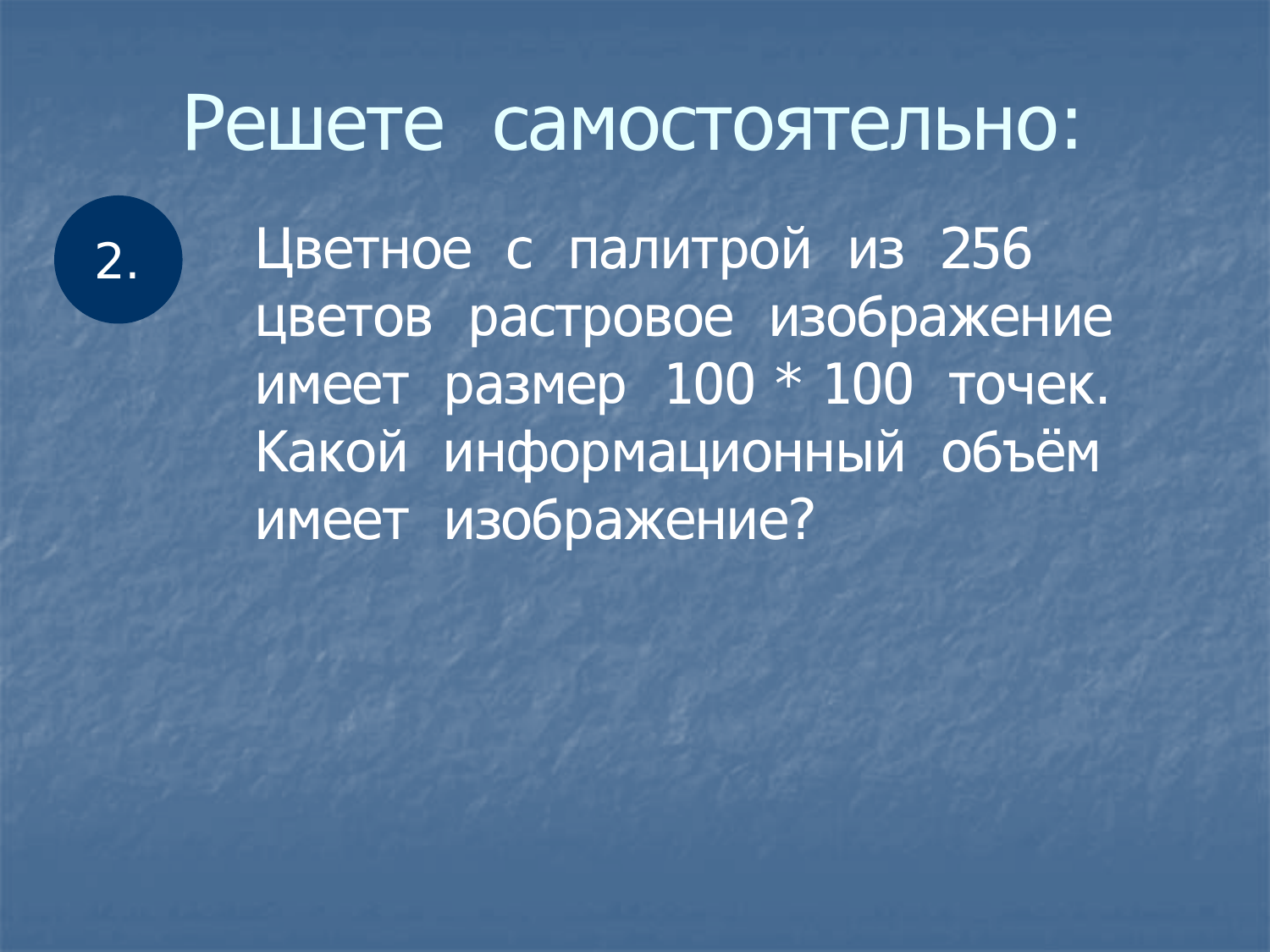

# Решете  самостоятельно:
2.
	Цветное  с  палитрой  из  256  цветов  растровое  изображение  имеет  размер  100 * 100  точек.  Какой  информационный  объём  имеет  изображение?